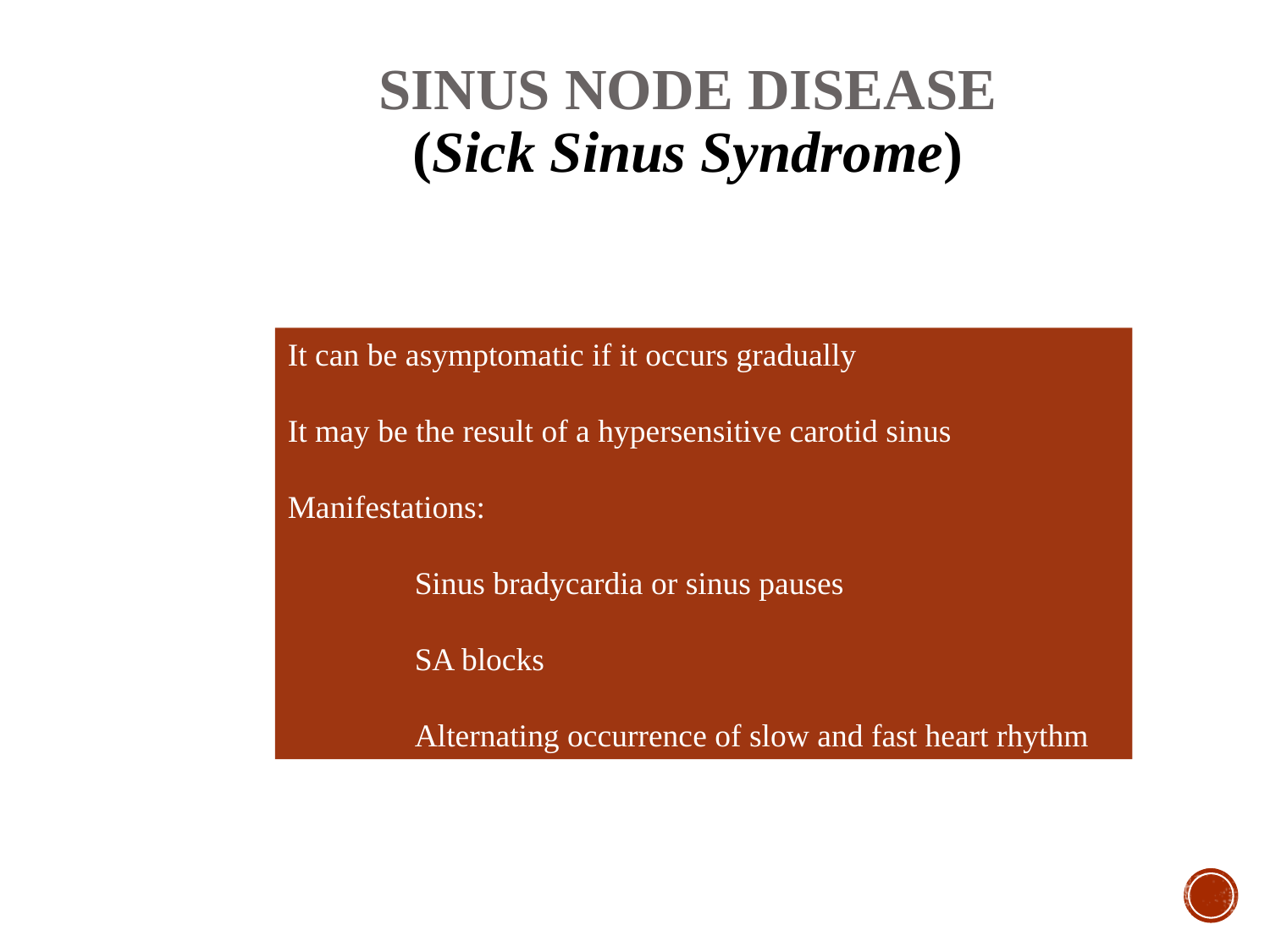

SINUS NODE DISEASE
(Sick Sinus Syndromе)
It can be asymptomatic if it occurs gradually

It may be the result of a hypersensitive carotid sinus

Manifestations:

	Sinus bradycardia or sinus pauses

	SA blocks

	Alternating occurrence of slow and fast heart rhythm